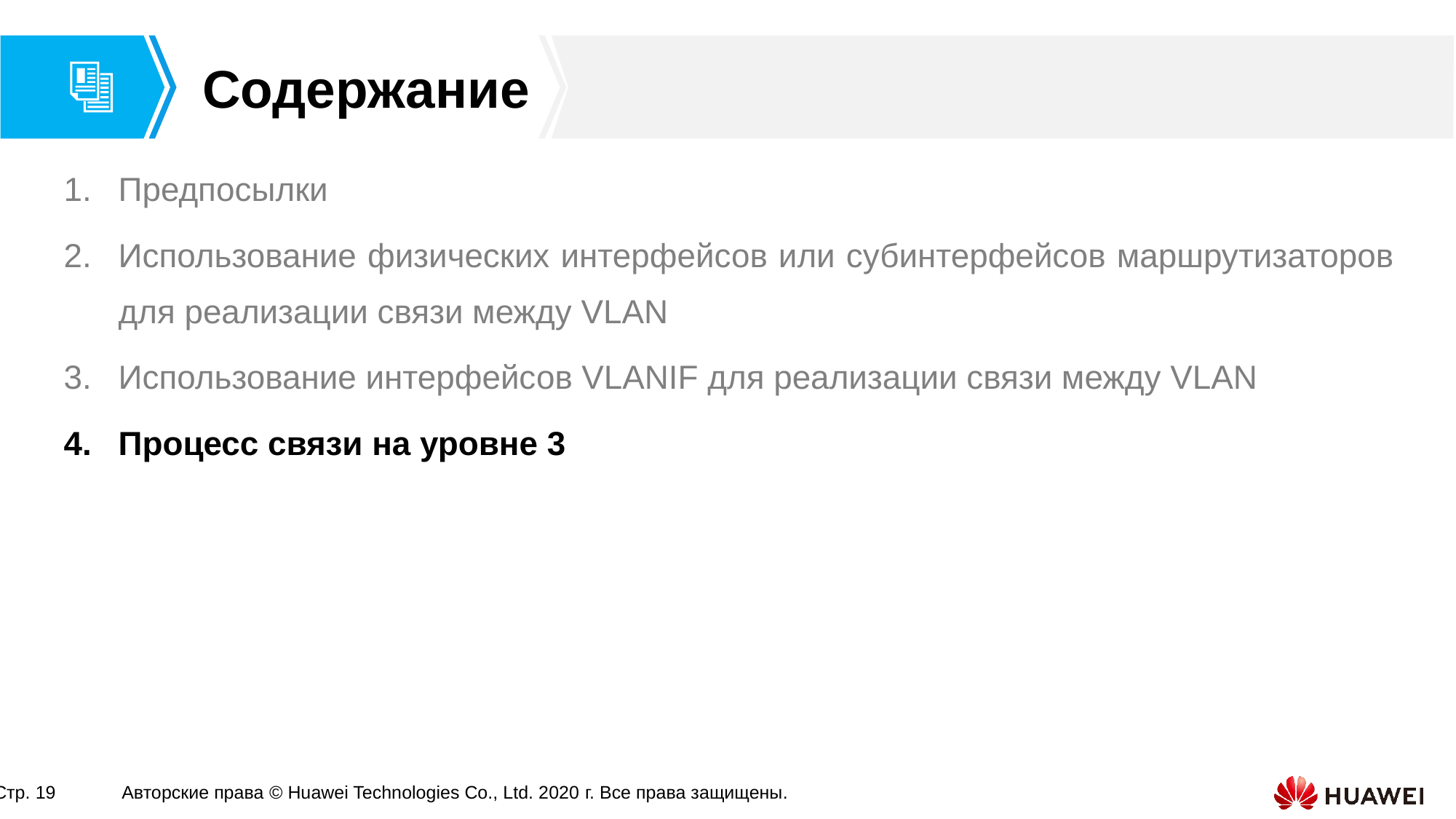

Предпосылки
Использование физических интерфейсов или субинтерфейсов маршрутизаторов для реализации связи между VLAN
Использование интерфейсов VLANIF для реализации связи между VLAN
Процесс связи на уровне 3